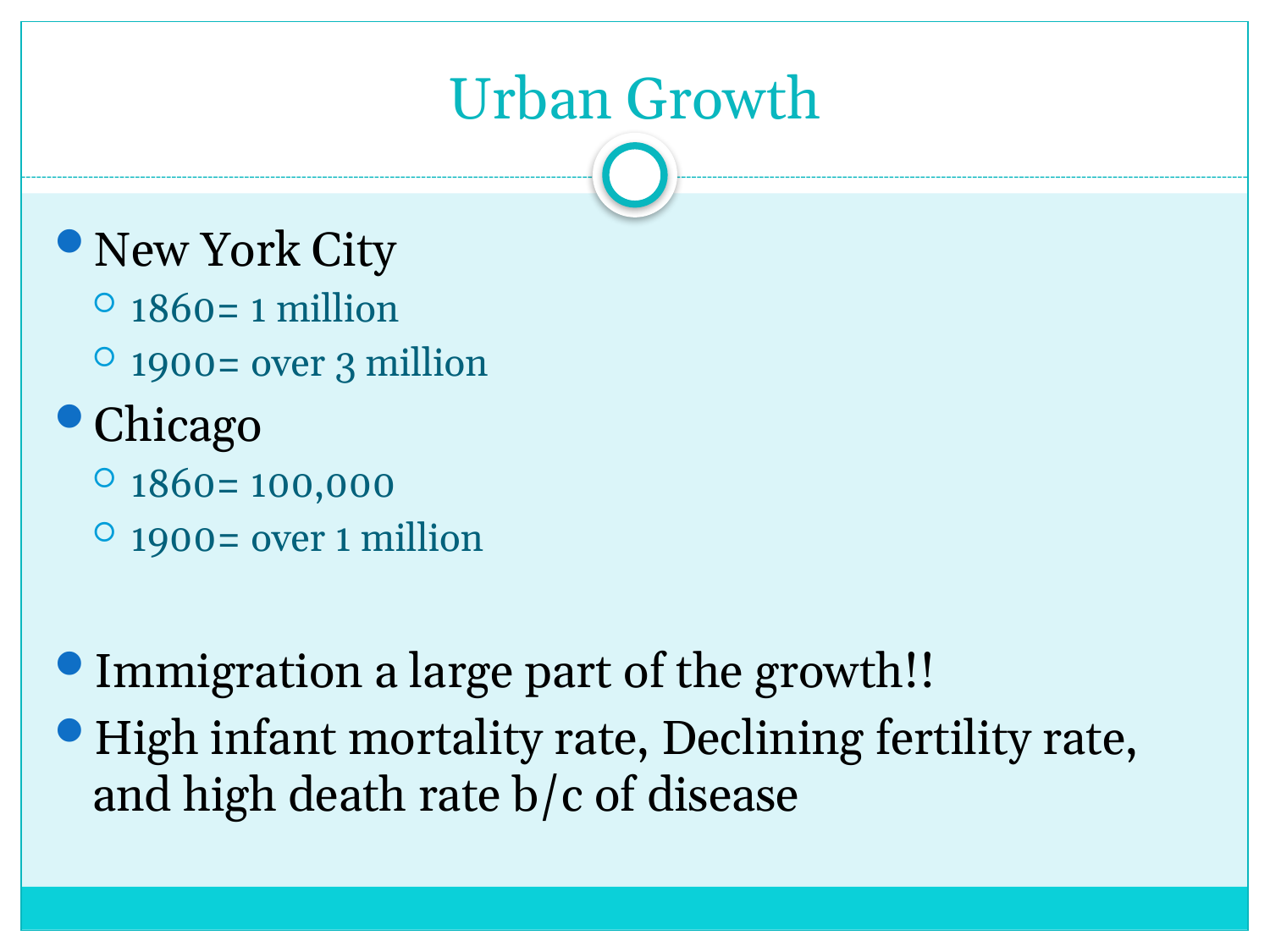

# Urban Growth
New York City
1860= 1 million
1900= over 3 million
Chicago
1860= 100,000
1900= over 1 million

Immigration a large part of the growth!!
High infant mortality rate, Declining fertility rate, and high death rate b/c of disease